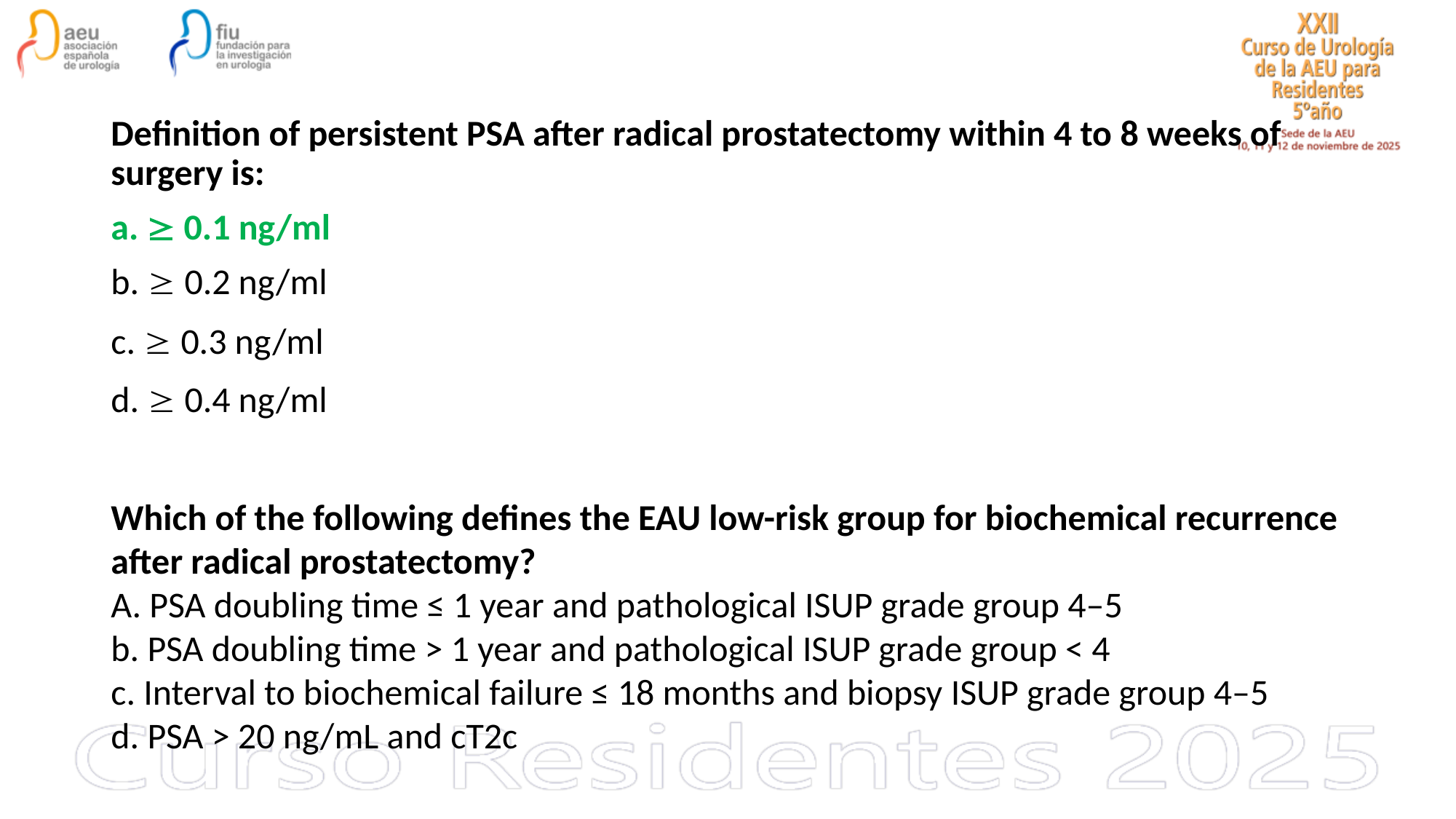

Definition of persistent PSA after radical prostatectomy within 4 to 8 weeks of surgery is:
a. ≥ 0.1 ng/ml
b. ≥ 0.2 ng/ml
c. ≥ 0.3 ng/ml
d. ≥ 0.4 ng/ml

Which of the following defines the EAU low-risk group for biochemical recurrence after radical prostatectomy?
A. PSA doubling time ≤ 1 year and pathological ISUP grade group 4–5
b. PSA doubling time > 1 year and pathological ISUP grade group < 4
c. Interval to biochemical failure ≤ 18 months and biopsy ISUP grade group 4–5
d. PSA > 20 ng/mL and cT2c